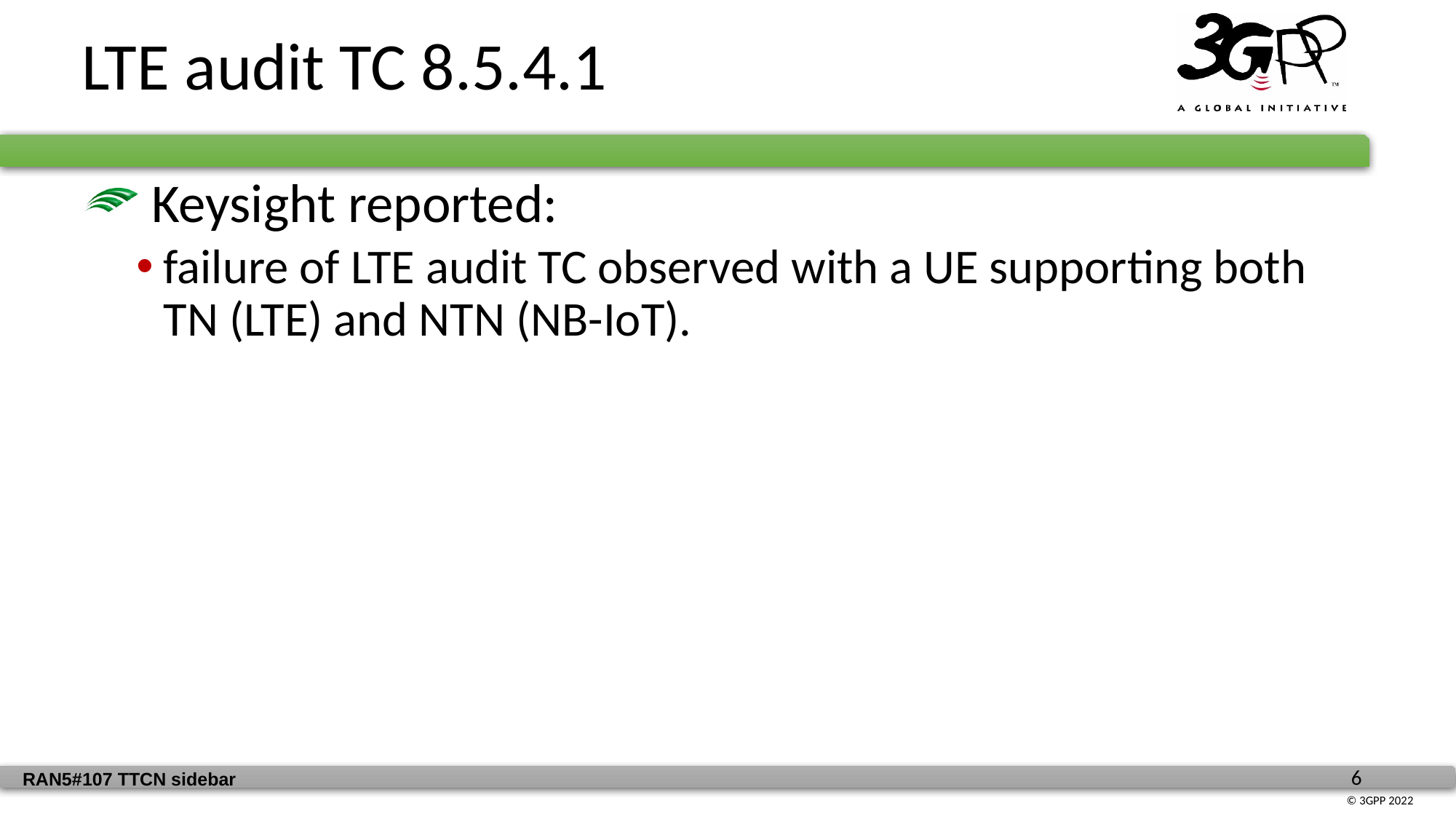

LTE audit TC 8.5.4.1
 Keysight reported:
failure of LTE audit TC observed with a UE supporting both TN (LTE) and NTN (NB-IoT).